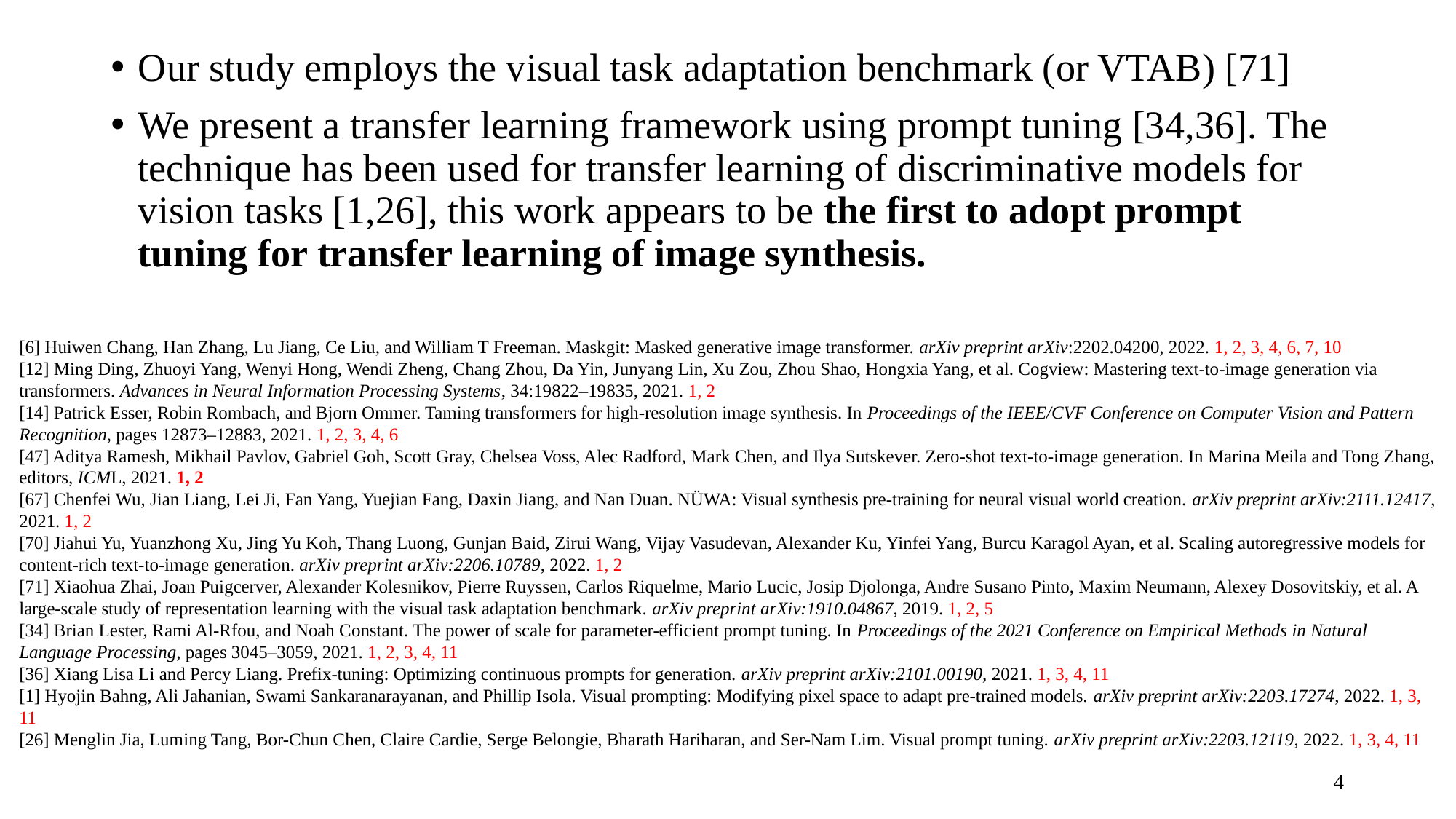

Our study employs the visual task adaptation benchmark (or VTAB) [71]
We present a transfer learning framework using prompt tuning [34,36]. The technique has been used for transfer learning of discriminative models for vision tasks [1,26], this work appears to be the first to adopt prompt tuning for transfer learning of image synthesis.

[6] Huiwen Chang, Han Zhang, Lu Jiang, Ce Liu, and William T Freeman. Maskgit: Masked generative image transformer. arXiv preprint arXiv:2202.04200, 2022. 1, 2, 3, 4, 6, 7, 10
[12] Ming Ding, Zhuoyi Yang, Wenyi Hong, Wendi Zheng, Chang Zhou, Da Yin, Junyang Lin, Xu Zou, Zhou Shao, Hongxia Yang, et al. Cogview: Mastering text-to-image generation via transformers. Advances in Neural Information Processing Systems, 34:19822–19835, 2021. 1, 2
[14] Patrick Esser, Robin Rombach, and Bjorn Ommer. Taming transformers for high-resolution image synthesis. In Proceedings of the IEEE/CVF Conference on Computer Vision and Pattern Recognition, pages 12873–12883, 2021. 1, 2, 3, 4, 6
[47] Aditya Ramesh, Mikhail Pavlov, Gabriel Goh, Scott Gray, Chelsea Voss, Alec Radford, Mark Chen, and Ilya Sutskever. Zero-shot text-to-image generation. In Marina Meila and Tong Zhang, editors, ICML, 2021. 1, 2
[67] Chenfei Wu, Jian Liang, Lei Ji, Fan Yang, Yuejian Fang, Daxin Jiang, and Nan Duan. NÜWA: Visual synthesis pre-training for neural visual world creation. arXiv preprint arXiv:2111.12417, 2021. 1, 2
[70] Jiahui Yu, Yuanzhong Xu, Jing Yu Koh, Thang Luong, Gunjan Baid, Zirui Wang, Vijay Vasudevan, Alexander Ku, Yinfei Yang, Burcu Karagol Ayan, et al. Scaling autoregressive models for content-rich text-to-image generation. arXiv preprint arXiv:2206.10789, 2022. 1, 2
[71] Xiaohua Zhai, Joan Puigcerver, Alexander Kolesnikov, Pierre Ruyssen, Carlos Riquelme, Mario Lucic, Josip Djolonga, Andre Susano Pinto, Maxim Neumann, Alexey Dosovitskiy, et al. A large-scale study of representation learning with the visual task adaptation benchmark. arXiv preprint arXiv:1910.04867, 2019. 1, 2, 5
[34] Brian Lester, Rami Al-Rfou, and Noah Constant. The power of scale for parameter-efficient prompt tuning. In Proceedings of the 2021 Conference on Empirical Methods in Natural Language Processing, pages 3045–3059, 2021. 1, 2, 3, 4, 11
[36] Xiang Lisa Li and Percy Liang. Prefix-tuning: Optimizing continuous prompts for generation. arXiv preprint arXiv:2101.00190, 2021. 1, 3, 4, 11
[1] Hyojin Bahng, Ali Jahanian, Swami Sankaranarayanan, and Phillip Isola. Visual prompting: Modifying pixel space to adapt pre-trained models. arXiv preprint arXiv:2203.17274, 2022. 1, 3, 11
[26] Menglin Jia, Luming Tang, Bor-Chun Chen, Claire Cardie, Serge Belongie, Bharath Hariharan, and Ser-Nam Lim. Visual prompt tuning. arXiv preprint arXiv:2203.12119, 2022. 1, 3, 4, 11
4